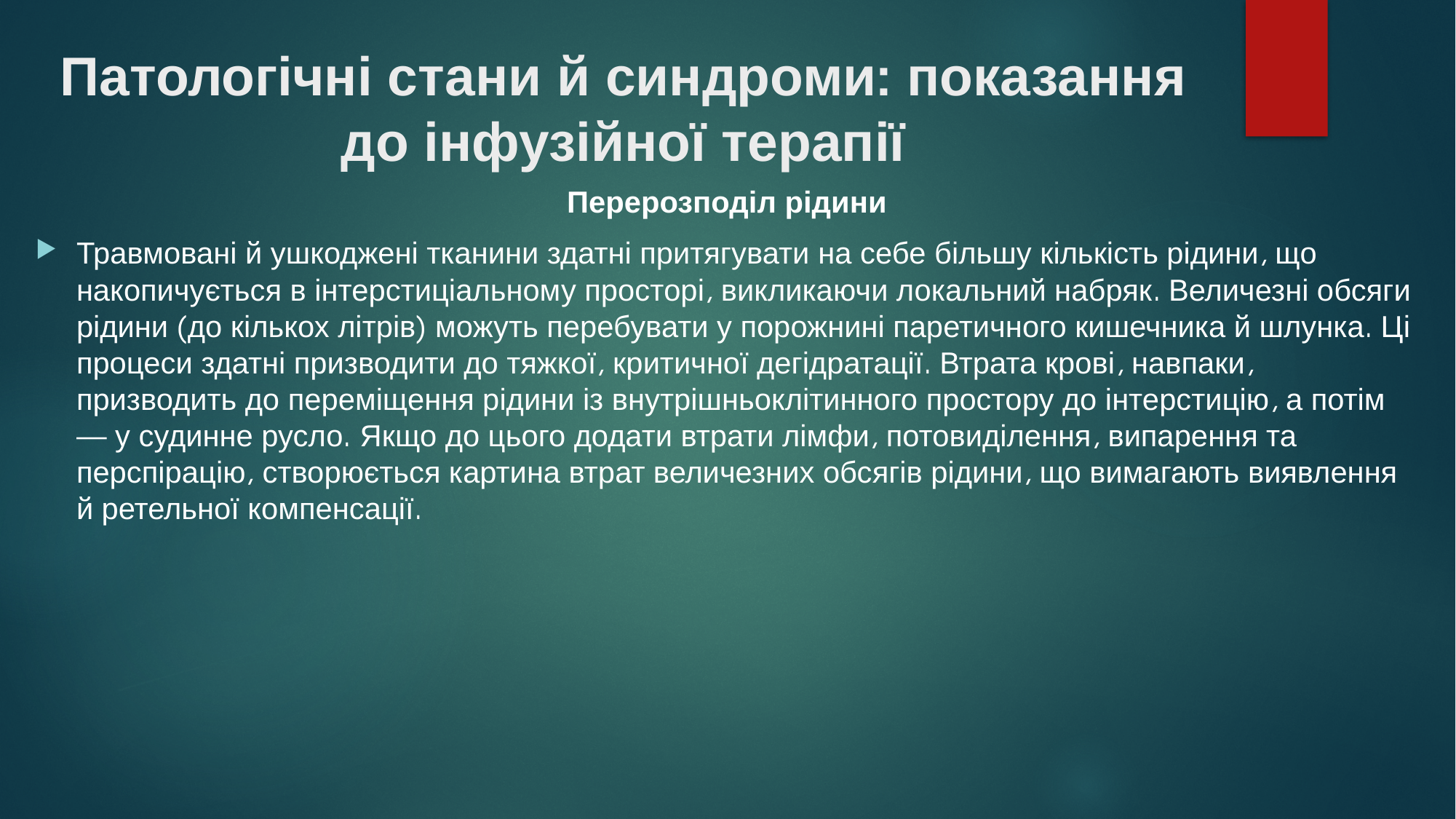

# Патологічні стани й синдроми: показання до інфузійної терапії
Перерозподіл рідини
Травмовані й ушкоджені тканини здатні притягувати на себе більшу кількість рідини, що накопичується в інтерстиціальному просторі, викликаючи локальний набряк. Величезні обсяги рідини (до кількох літрів) можуть перебувати у порожнині паретичного кишечника й шлунка. Ці процеси здатні призводити до тяжкої, критичної дегідратації. Втрата крові, навпаки, призводить до переміщення рідини із внутрішньоклітинного простору до інтерстицію, а потім — у судинне русло. Якщо до цього додати втрати лімфи, потовиділення, випарення та перспірацію, створюється картина втрат величезних обсягів рідини, що вимагають виявлення й ретельної компенсації.